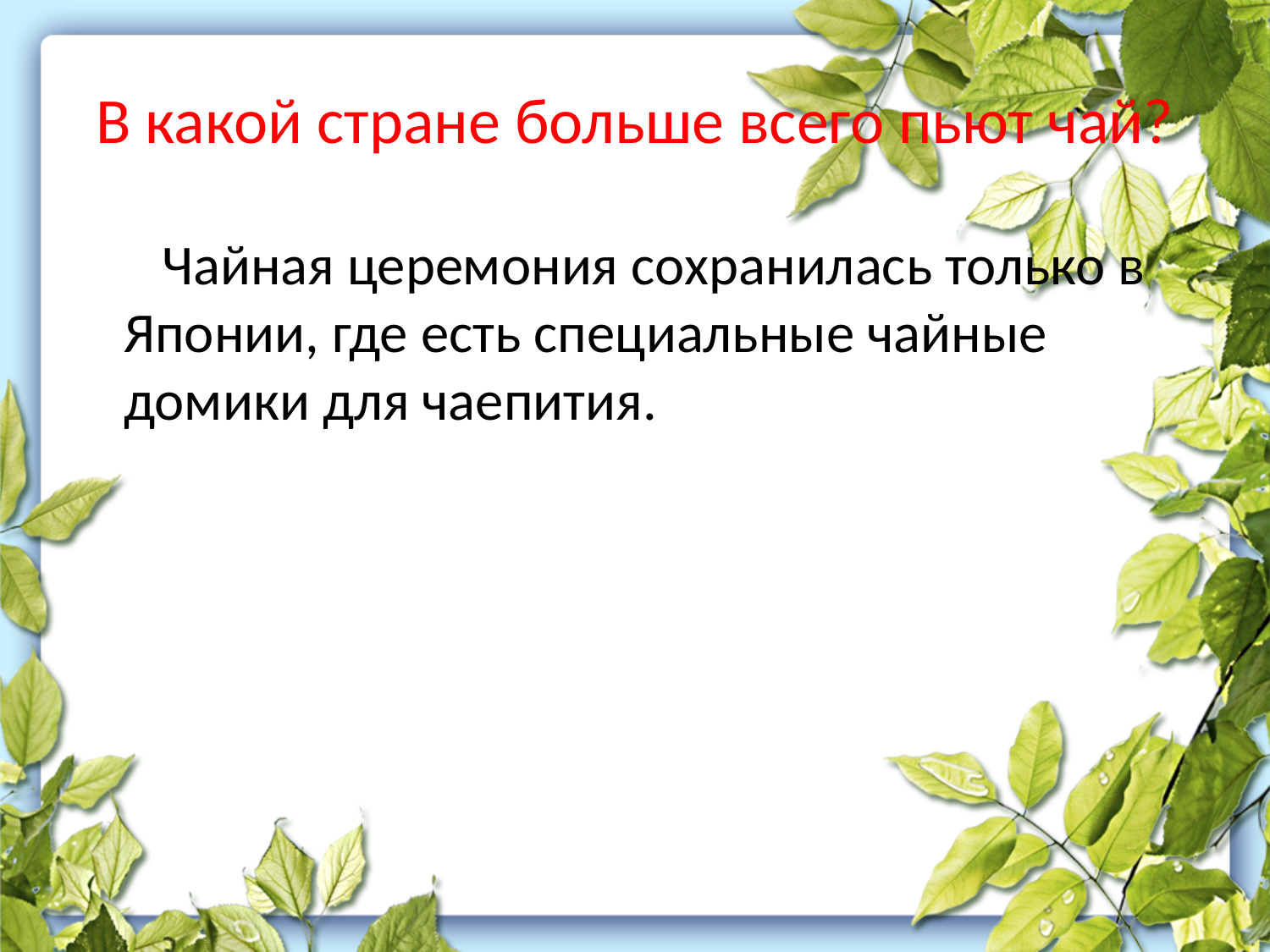

# В какой стране больше всего пьют чай?
	   Чайная церемония сохранилась только в Японии, где есть специальные чайные домики для чаепития.